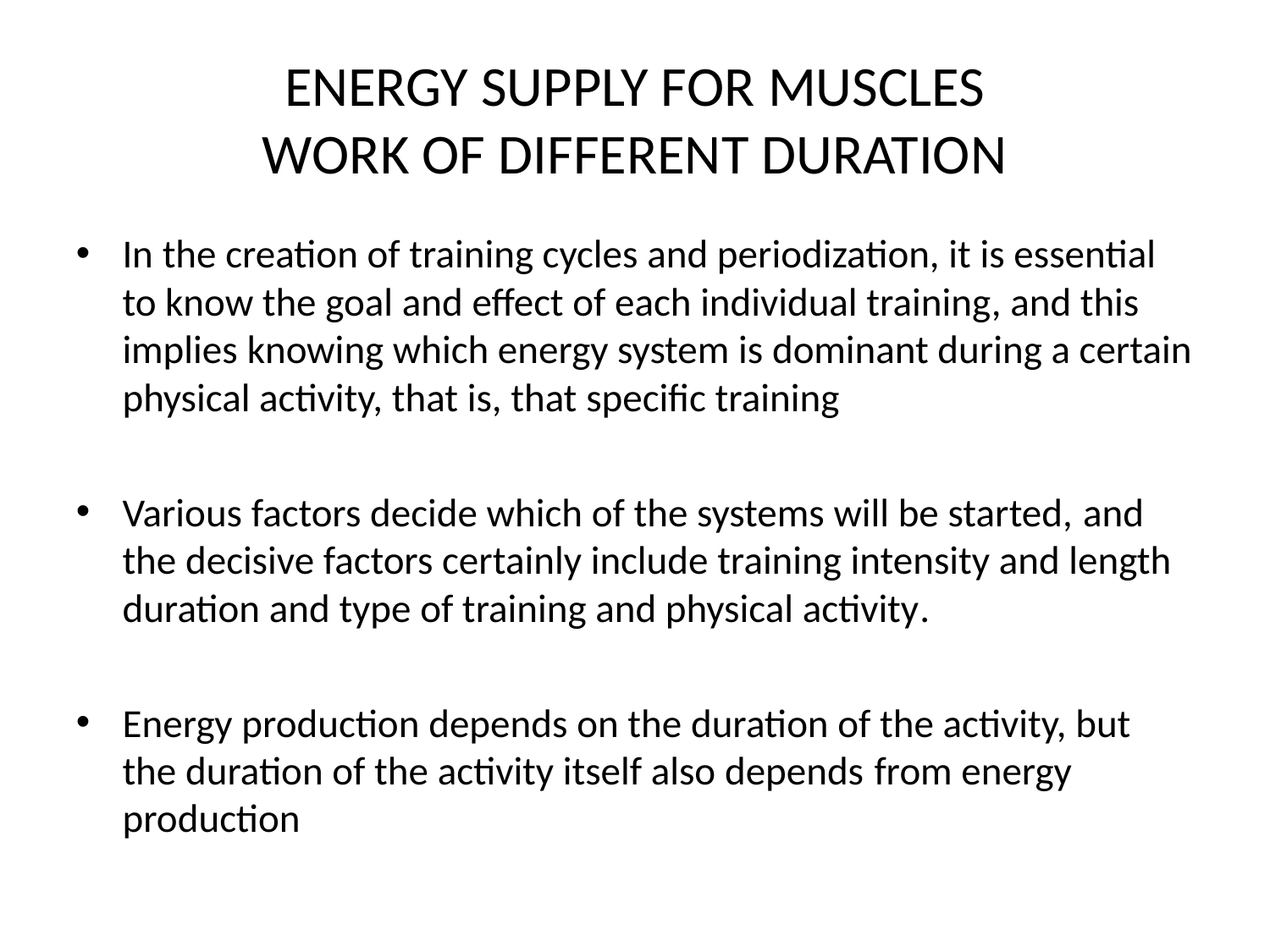

ENERGY SUPPLY FOR MUSCLES
WORK OF DIFFERENT DURATION
In the creation of training cycles and periodization, it is essential to know the goal and effect of each individual training, and this implies knowing which energy system is dominant during a certain physical activity, that is, that specific training

Various factors decide which of the systems will be started, and the decisive factors certainly include training intensity and length duration and type of training and physical activity.

Energy production depends on the duration of the activity, but the duration of the activity itself also depends from energy production